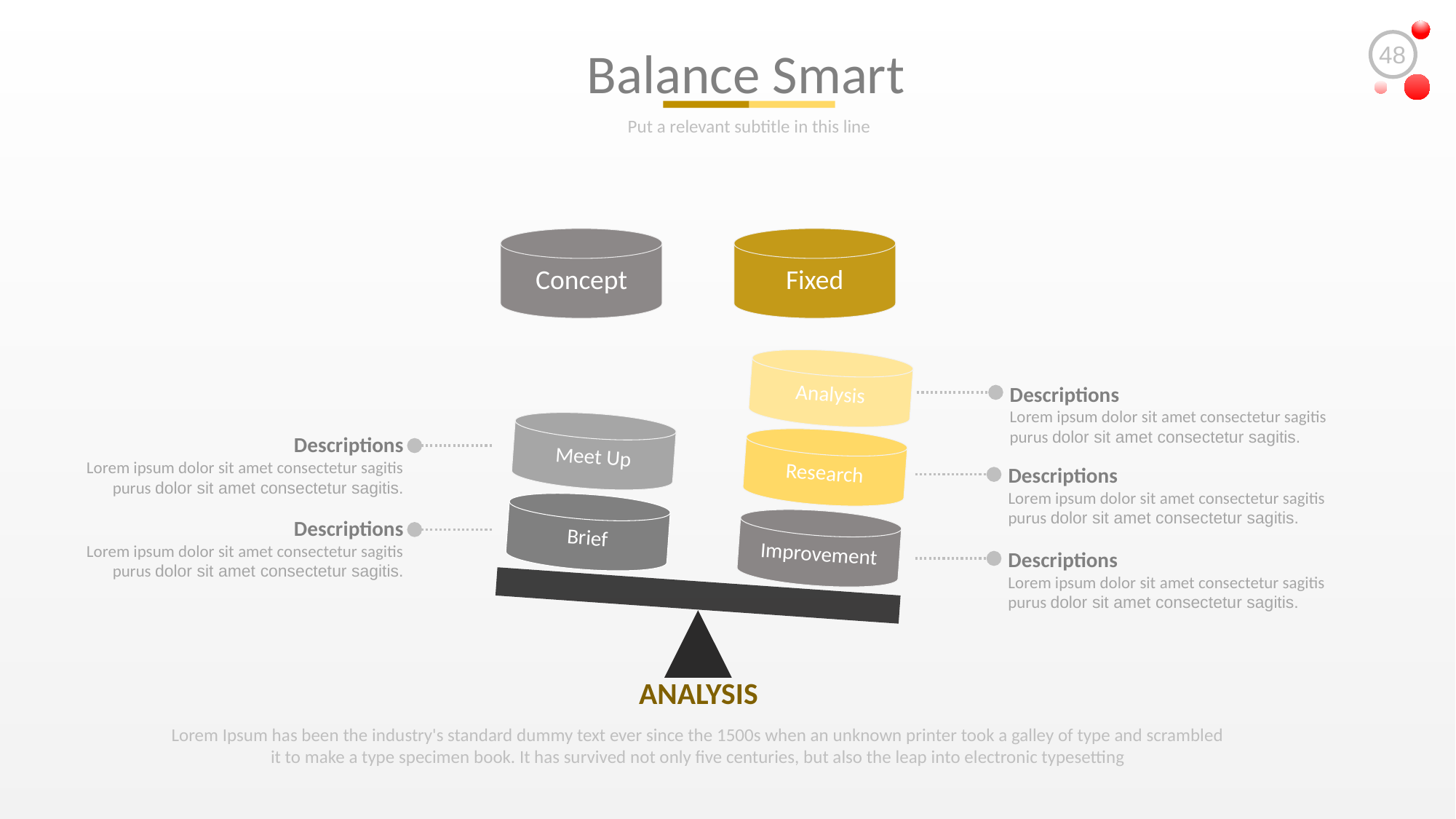

Balance Smart

48

Put a relevant subtitle in this line
Concept
Fixed
Analysis
Descriptions
Lorem ipsum dolor sit amet consectetur sagitis purus dolor sit amet consectetur sagitis.
Descriptions
Lorem ipsum dolor sit amet consectetur sagitis purus dolor sit amet consectetur sagitis.
Meet Up
Research
Descriptions
Lorem ipsum dolor sit amet consectetur sagitis purus dolor sit amet consectetur sagitis.
Descriptions
Lorem ipsum dolor sit amet consectetur sagitis purus dolor sit amet consectetur sagitis.
Brief
Improvement
Descriptions
Lorem ipsum dolor sit amet consectetur sagitis purus dolor sit amet consectetur sagitis.

ANALYSIS
Lorem Ipsum has been the industry's standard dummy text ever since the 1500s when an unknown printer took a galley of type and scrambled it to make a type specimen book. It has survived not only five centuries, but also the leap into electronic typesetting